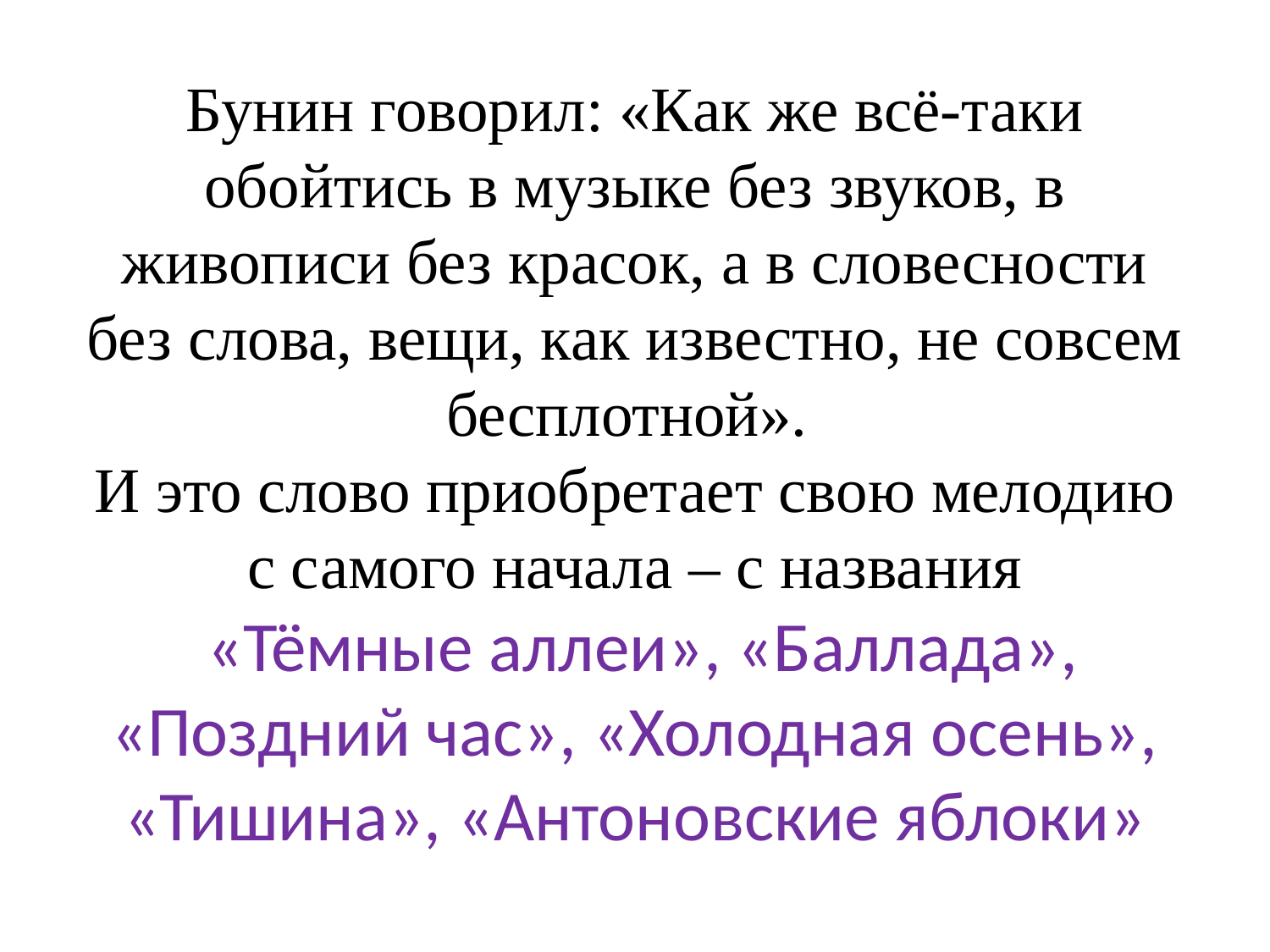

# Бунин говорил: «Как же всё-таки обойтись в музыке без звуков, в живописи без красок, а в словесности без слова, вещи, как известно, не совсем бесплотной». И это слово приобретает свою мелодию с самого начала – с названия «Тёмные аллеи», «Баллада», «Поздний час», «Холодная осень», «Тишина», «Антоновские яблоки»